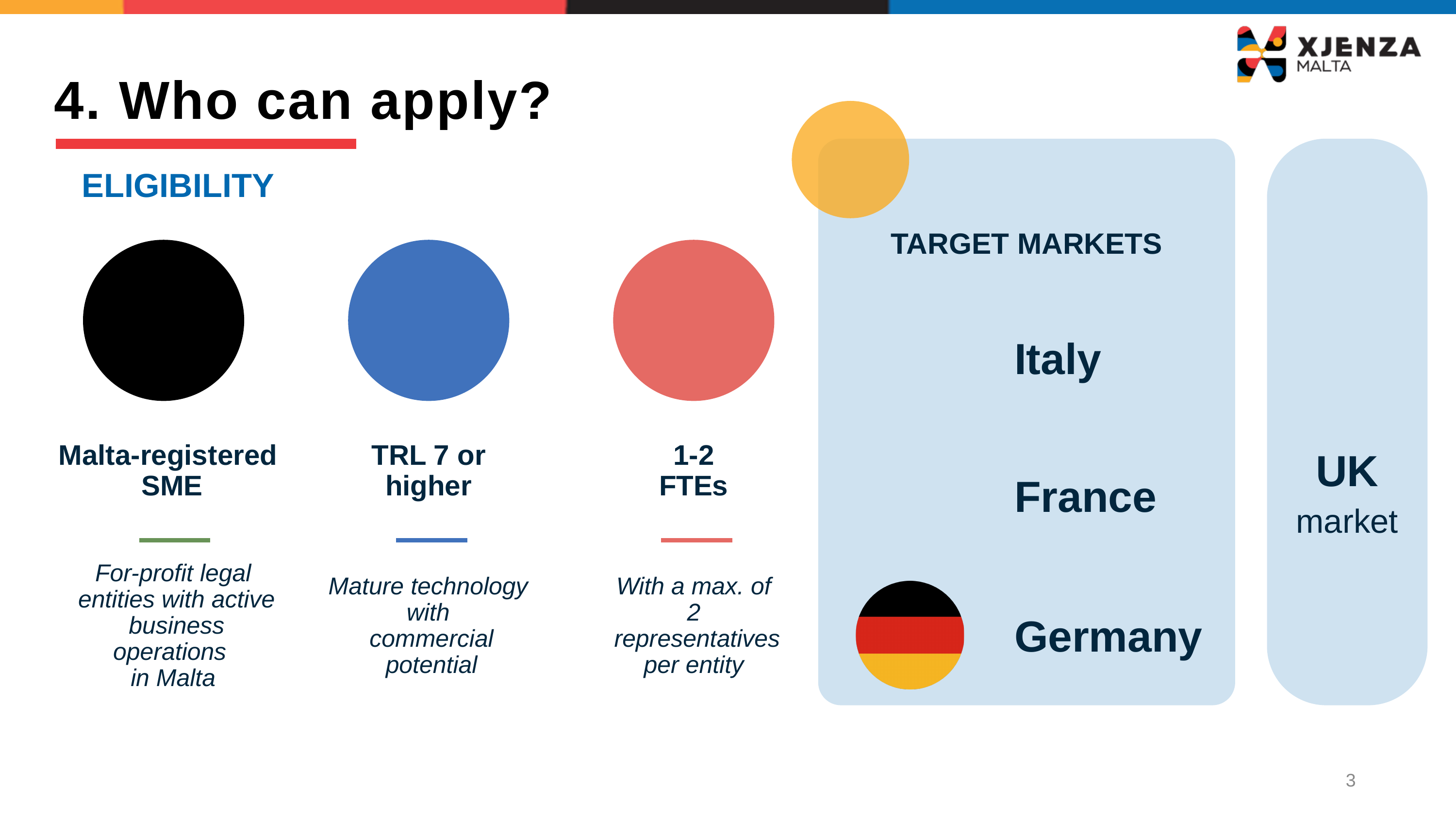

4. Who can apply?

ELIGIBILITY
TARGET MARKETS

Italy

Malta-registered
SME
TRL 7 or
higher
1-2
FTEs

UK
France
market

For-profit legal
 entities with active
 business operations
in Malta
Mature technology
with
commercial potential
With a max. of 2
 representatives
per entity

Germany

3